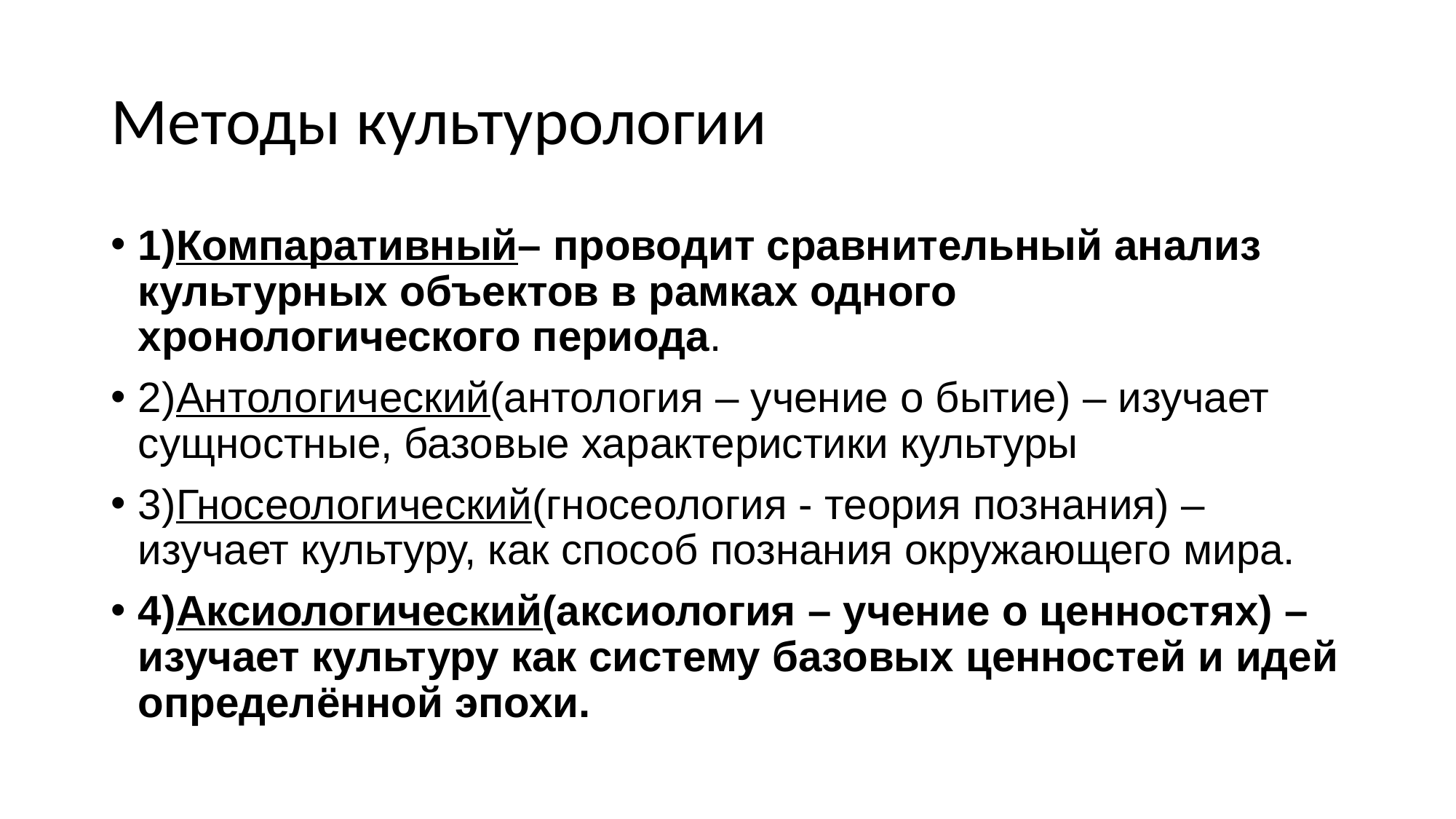

# Методы культурологии
1)Компаративный– проводит сравнительный анализ культурных объектов в рамках одного хронологического периода.
2)Антологический(антология – учение о бытие) – изучает сущностные, базовые характеристики культуры
3)Гносеологический(гносеология - теория познания) – изучает культуру, как способ познания окружающего мира.
4)Аксиологический(аксиология – учение о ценностях) – изучает культуру как систему базовых ценностей и идей определённой эпохи.